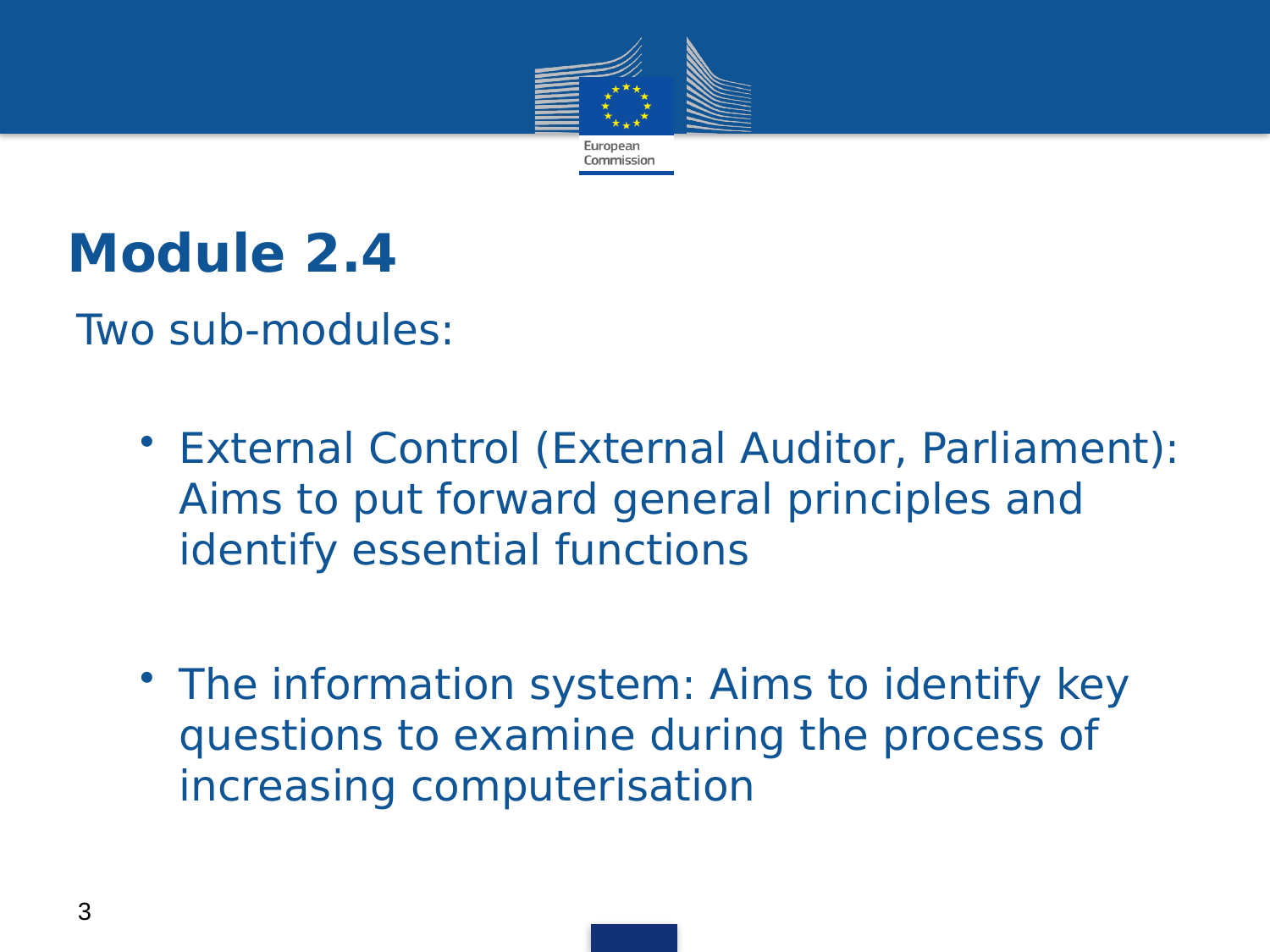

# Module 2.4
Two sub-modules:

External Control (External Auditor, Parliament): Aims to put forward general principles and identify essential functions

The information system: Aims to identify key questions to examine during the process of increasing computerisation

3